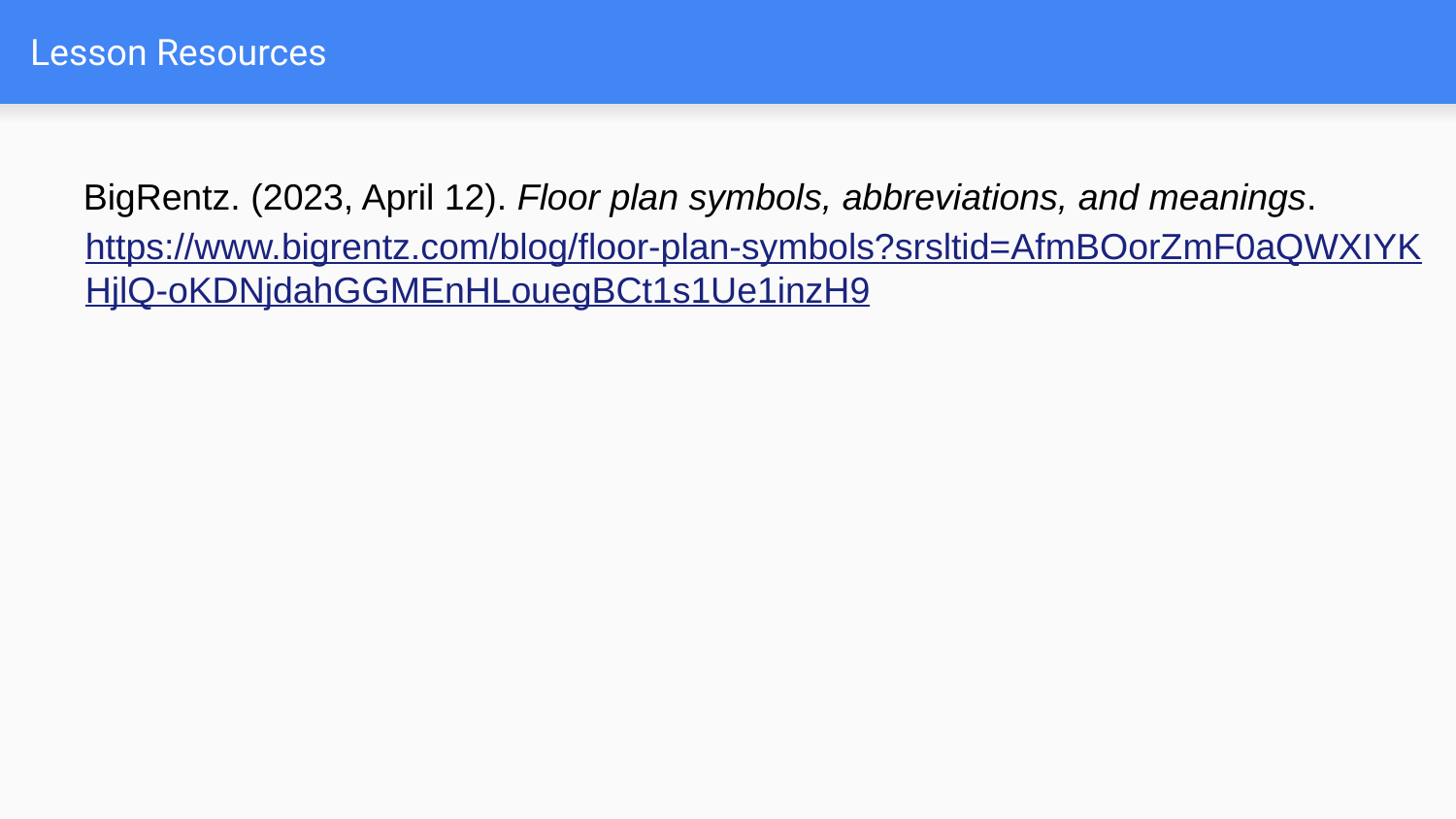

# Lesson Resources
BigRentz. (2023, April 12). Floor plan symbols, abbreviations, and meanings. https://www.bigrentz.com/blog/floor-plan-symbols?srsltid=AfmBOorZmF0aQWXIYKHjlQ-oKDNjdahGGMEnHLouegBCt1s1Ue1inzH9